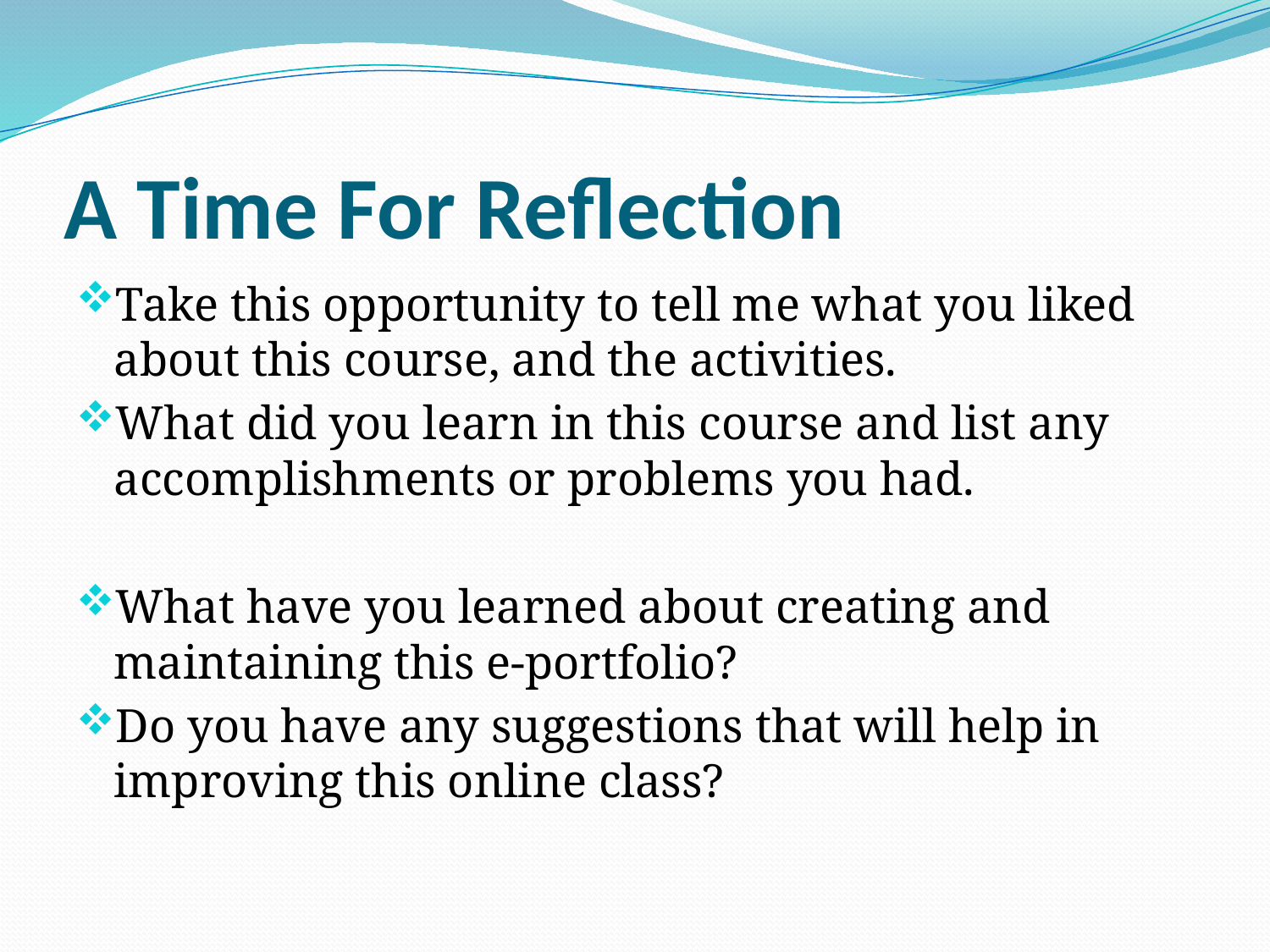

# A Time For Reflection
Take this opportunity to tell me what you liked about this course, and the activities.
What did you learn in this course and list any accomplishments or problems you had.

What have you learned about creating and maintaining this e-portfolio?
Do you have any suggestions that will help in improving this online class?